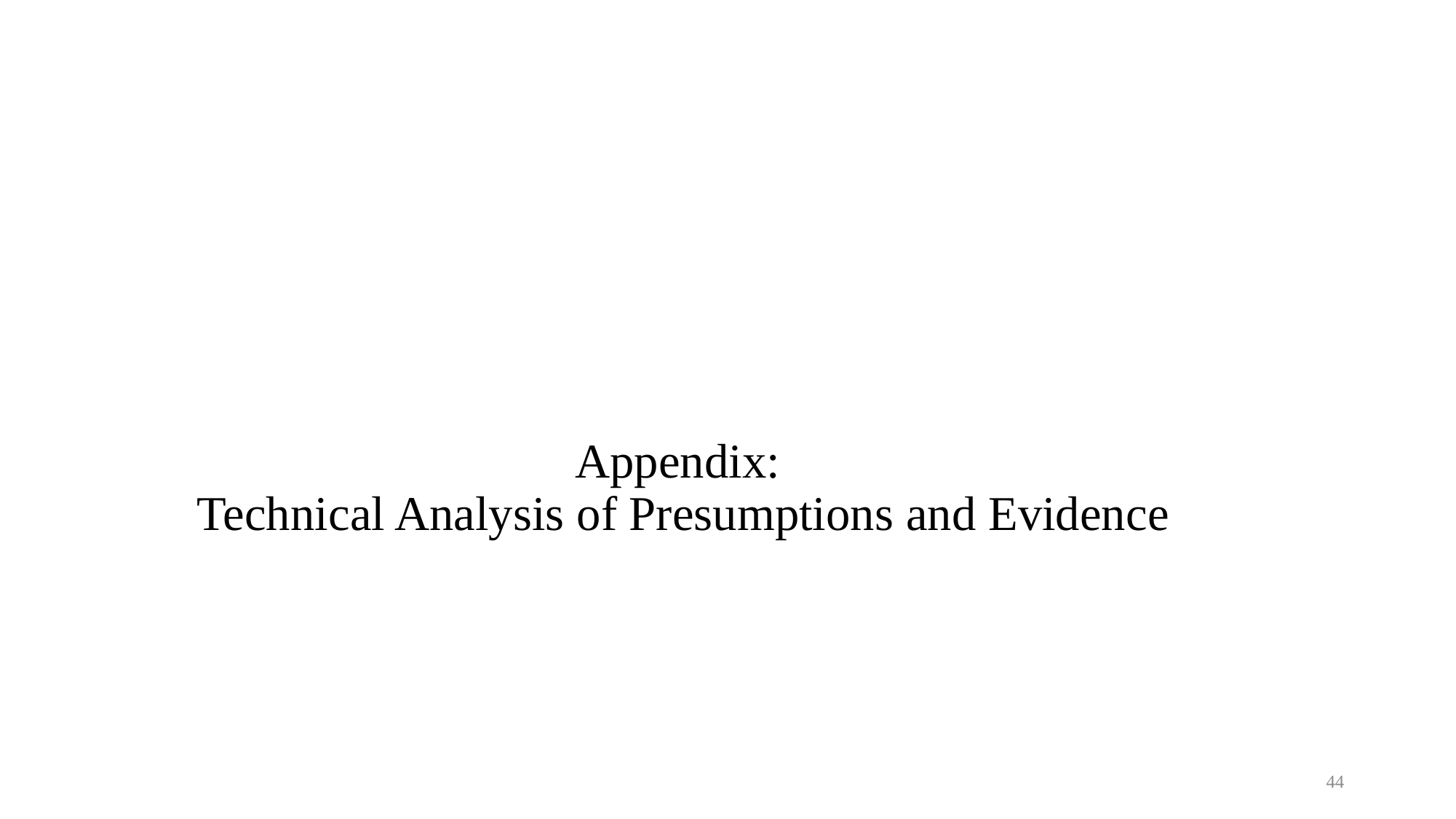

# Appendix: Technical Analysis of Presumptions and Evidence
44